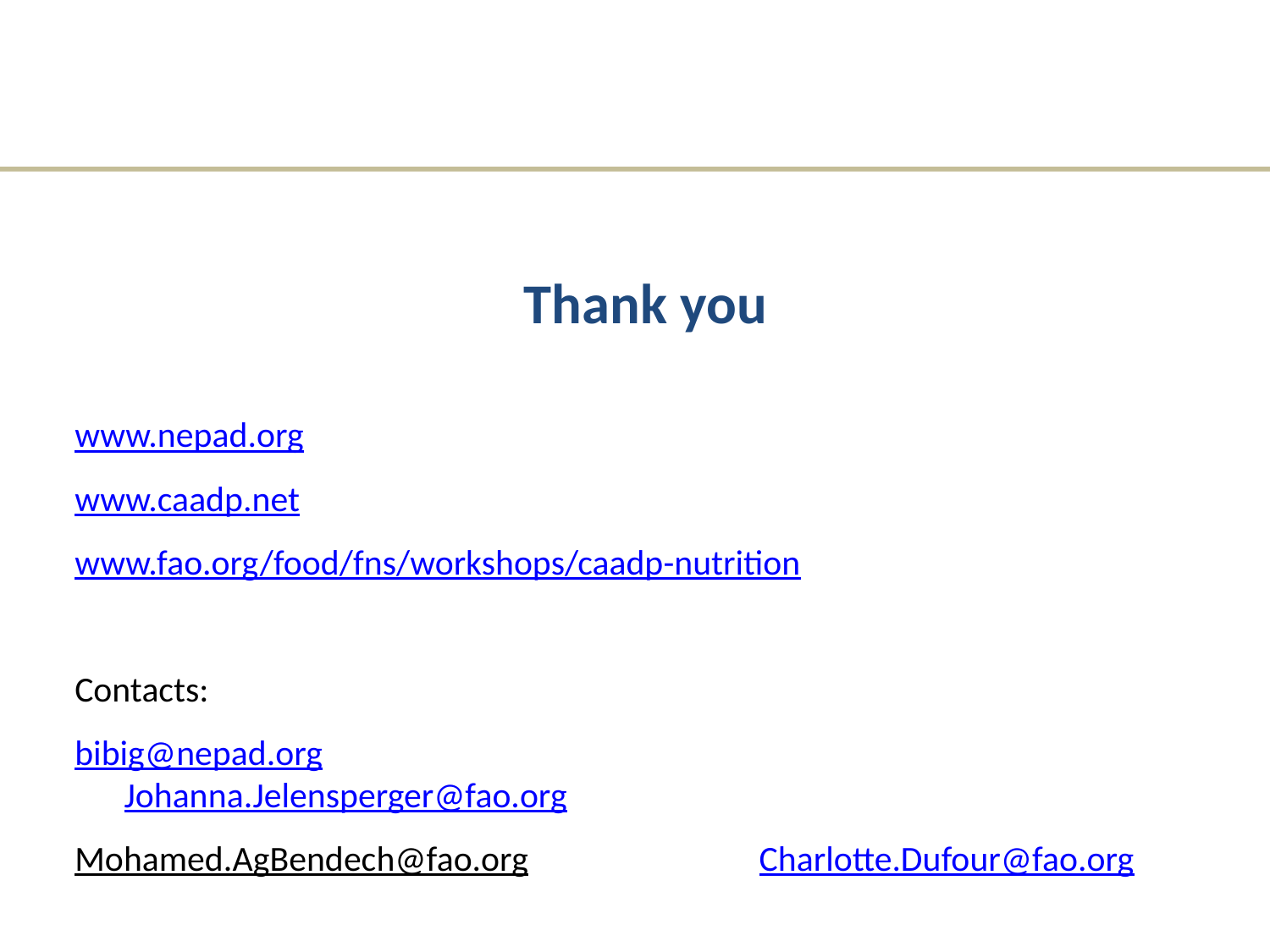

# Thank you
www.nepad.org
www.caadp.net
www.fao.org/food/fns/workshops/caadp-nutrition

Contacts:
bibig@nepad.org				Johanna.Jelensperger@fao.org
Mohamed.AgBendech@fao.org		Charlotte.Dufour@fao.org